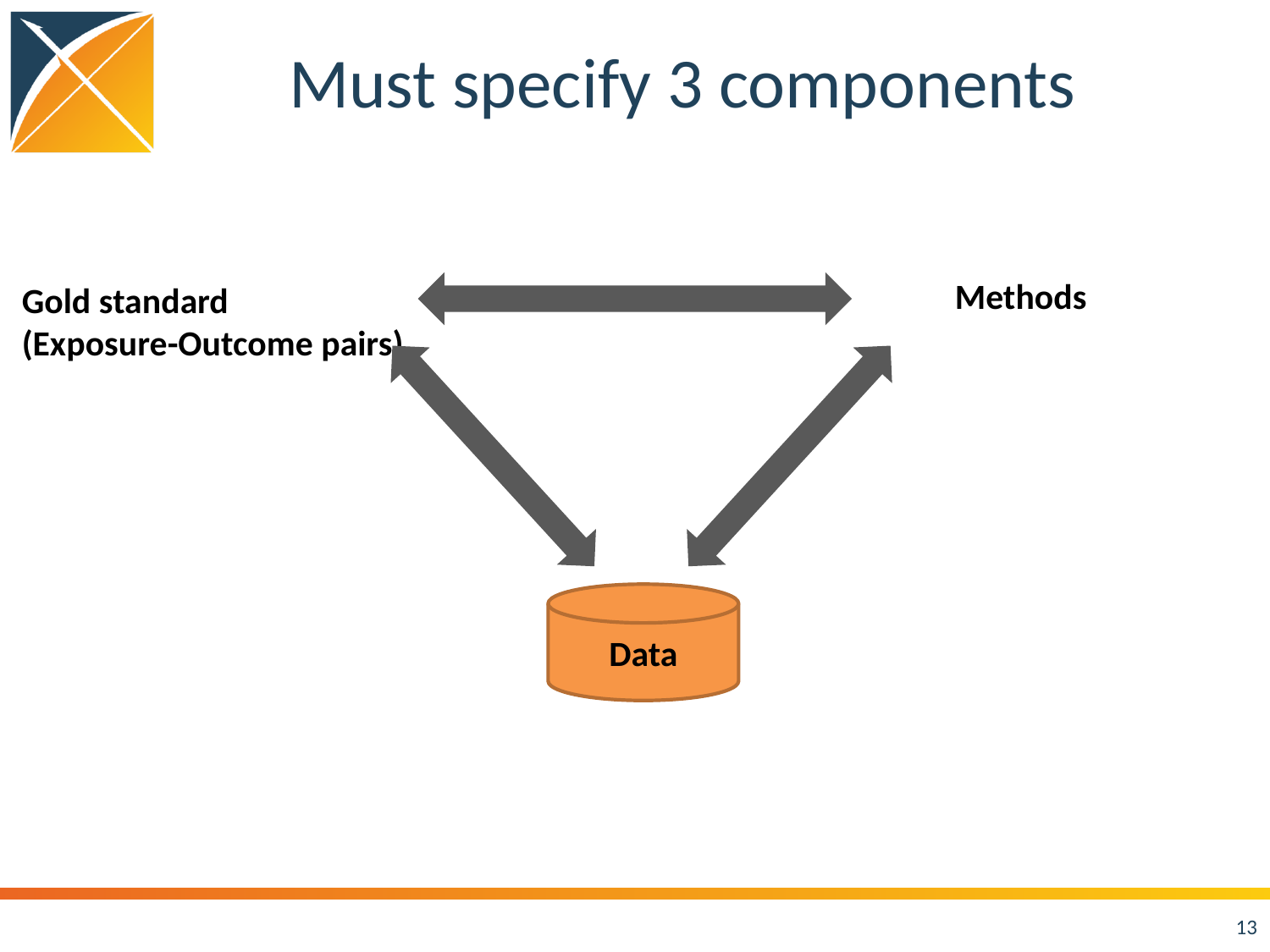

# Must specify 3 components

Methods
Gold standard
(Exposure-Outcome pairs)

Data
13